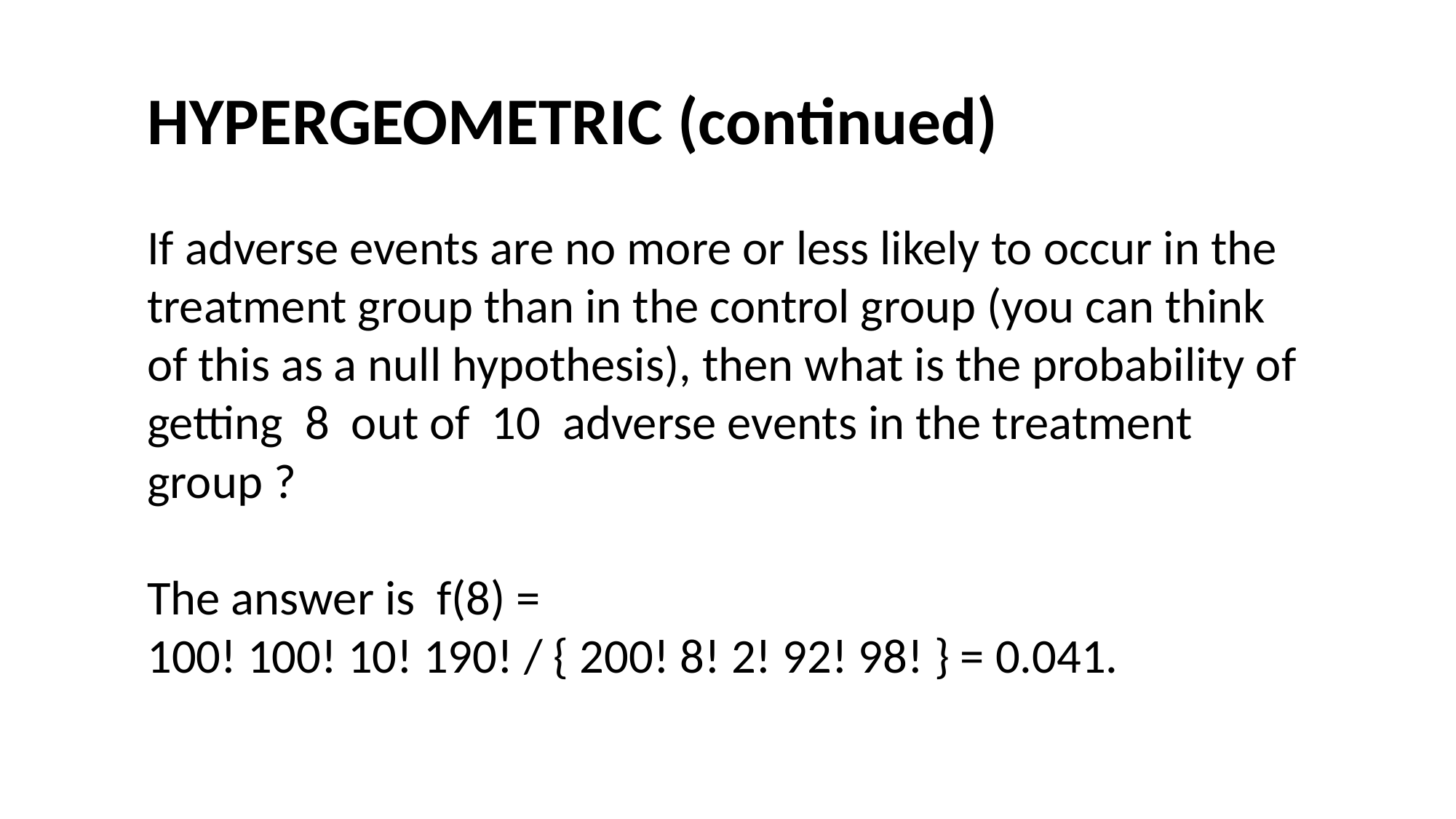

#
HYPERGEOMETRIC (continued)

If adverse events are no more or less likely to occur in the treatment group than in the control group (you can think of this as a null hypothesis), then what is the probability of getting  8  out of  10  adverse events in the treatment group ?

The answer is  f(8) =
100! 100! 10! 190! / { 200! 8! 2! 92! 98! } = 0.041.